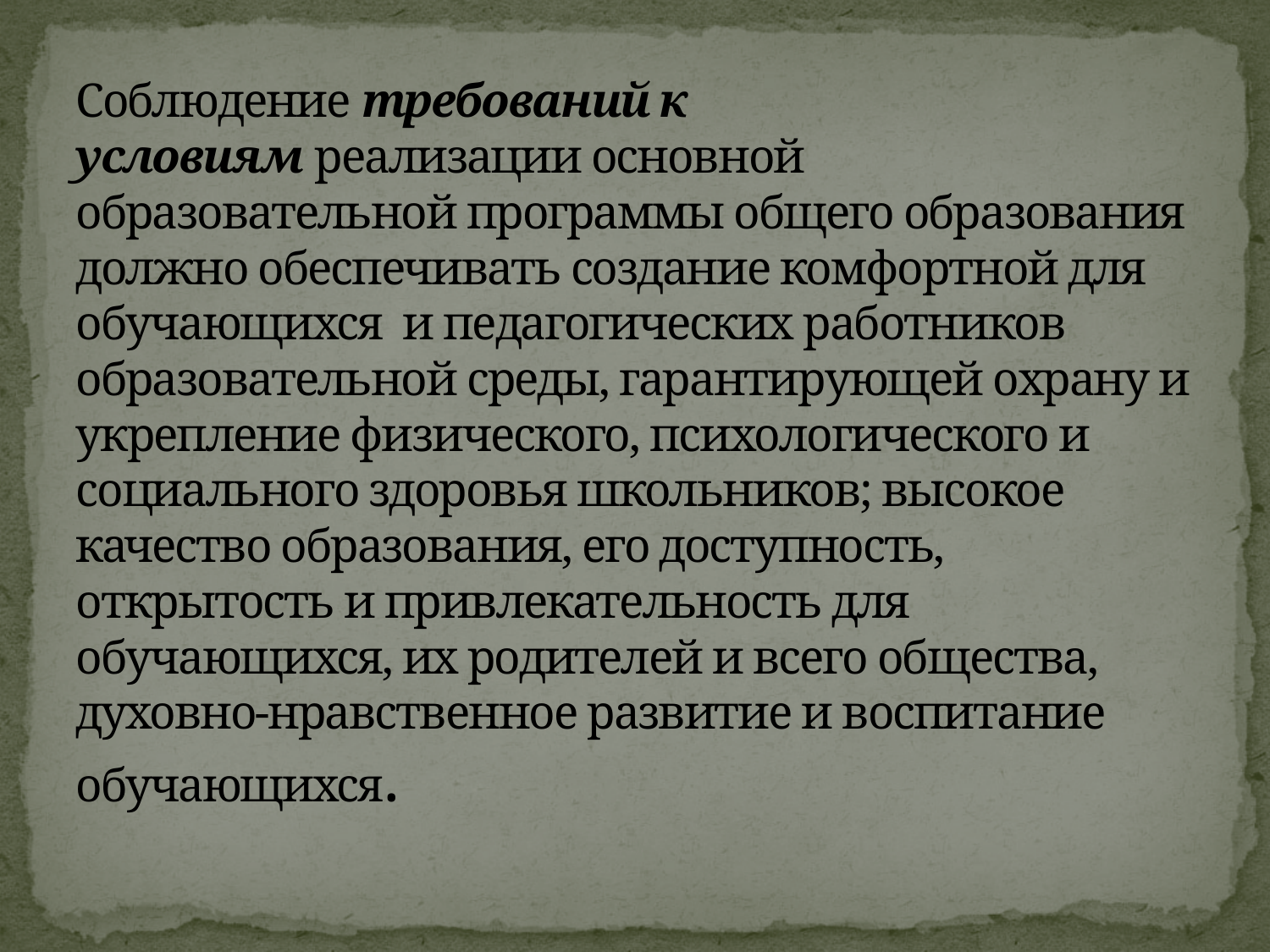

# Соблюдение требований к условиям реализации основной образовательной программы общего образования должно обеспечивать создание комфортной для обучающихся  и педагогических работников образовательной среды, гарантирующей охрану и укрепление физического, психологического и социального здоровья школьников; высокое качество образования, его доступность, открытость и привлекательность для обучающихся, их родителей и всего общества, духовно-нравственное развитие и воспитание  обучающихся.